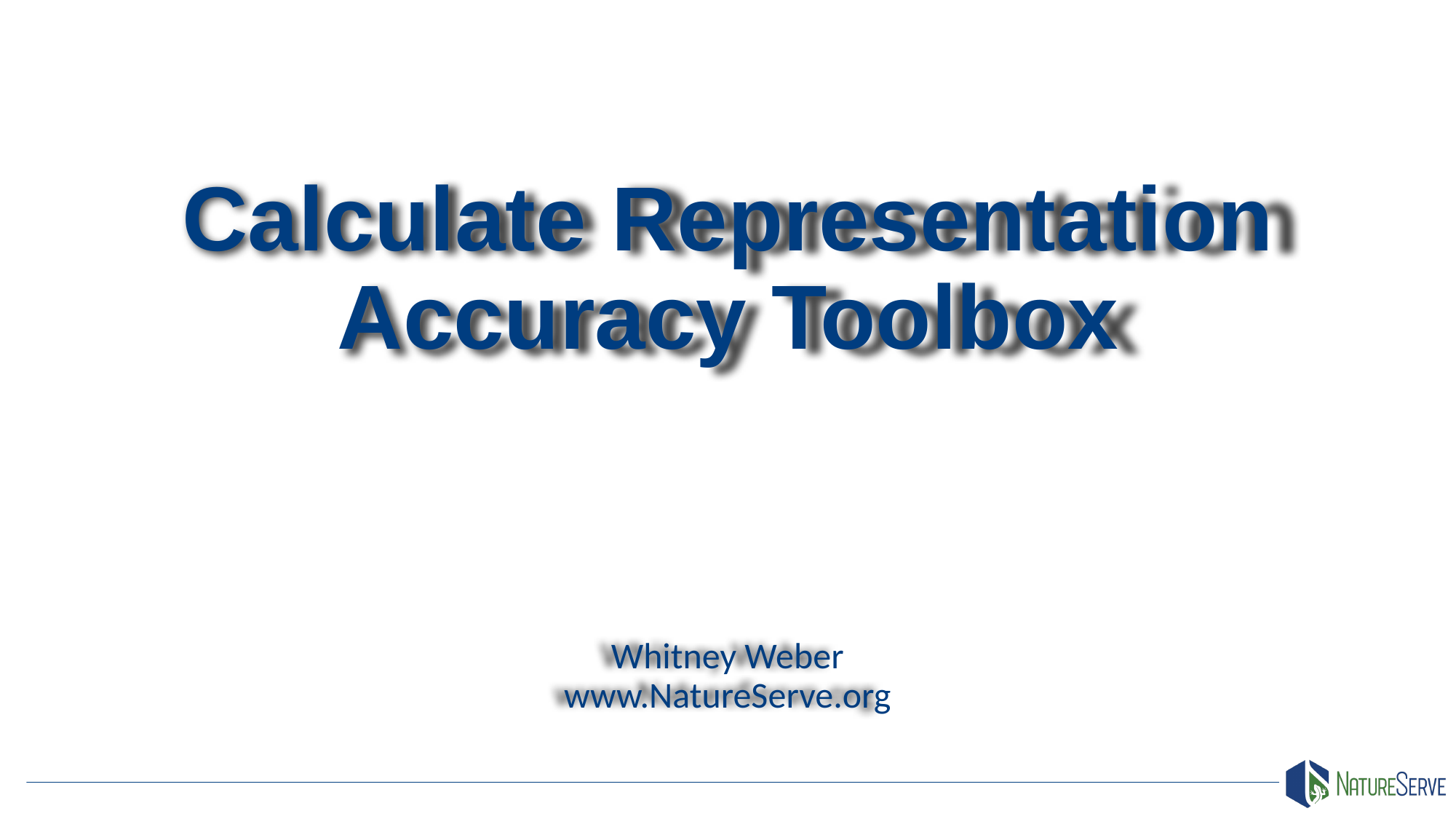

Calculate Representation Accuracy Toolbox
Whitney Weber
www.NatureServe.org